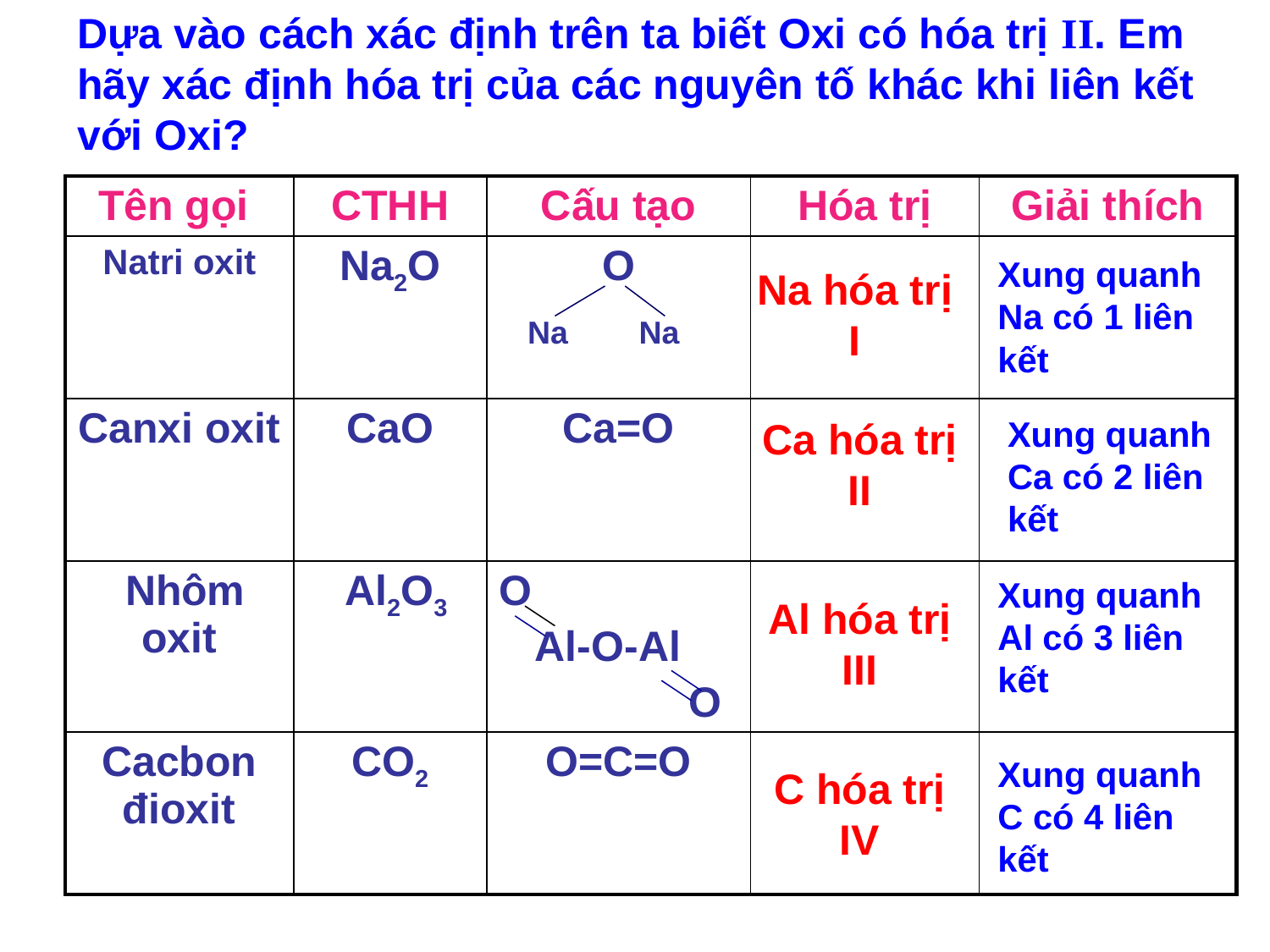

Dựa vào cách xác định trên ta biết Oxi có hóa trị II. Em hãy xác định hóa trị của các nguyên tố khác khi liên kết với Oxi?
| Tên gọi | CTHH | Cấu tạo | Hóa trị | Giải thích |
| --- | --- | --- | --- | --- |
| Natri oxit | Na2O | O |  |  |
| Canxi oxit | CaO | Ca=O |  |  |
| Nhôm oxit | Al2O3 | O Al-O-Al O |  |  |
| Cacbon đioxit | CO2 | O=C=O |  |  |
Xung quanh Na có 1 liên kết
Na hóa trị I

Na        Na
Ca hóa trị II
Xung quanh Ca có 2 liên kết
Xung quanh Al có 3 liên kết
Al hóa trị III

Xung quanh C có 4 liên kết
C hóa trị IV